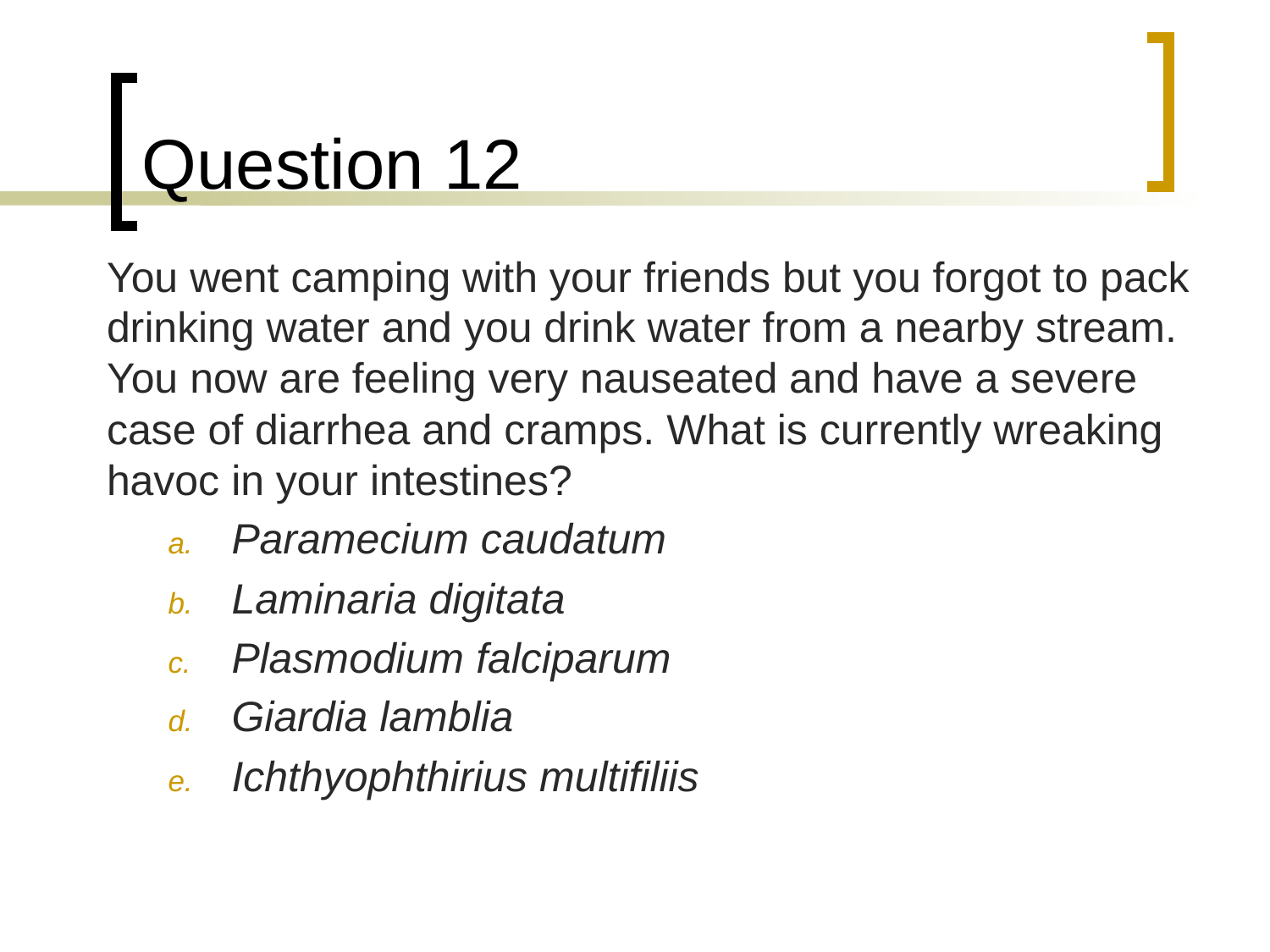

# Question 12
	You went camping with your friends but you forgot to pack drinking water and you drink water from a nearby stream. You now are feeling very nauseated and have a severe case of diarrhea and cramps. What is currently wreaking havoc in your intestines?
Paramecium caudatum
Laminaria digitata
Plasmodium falciparum
Giardia lamblia
Ichthyophthirius multifiliis